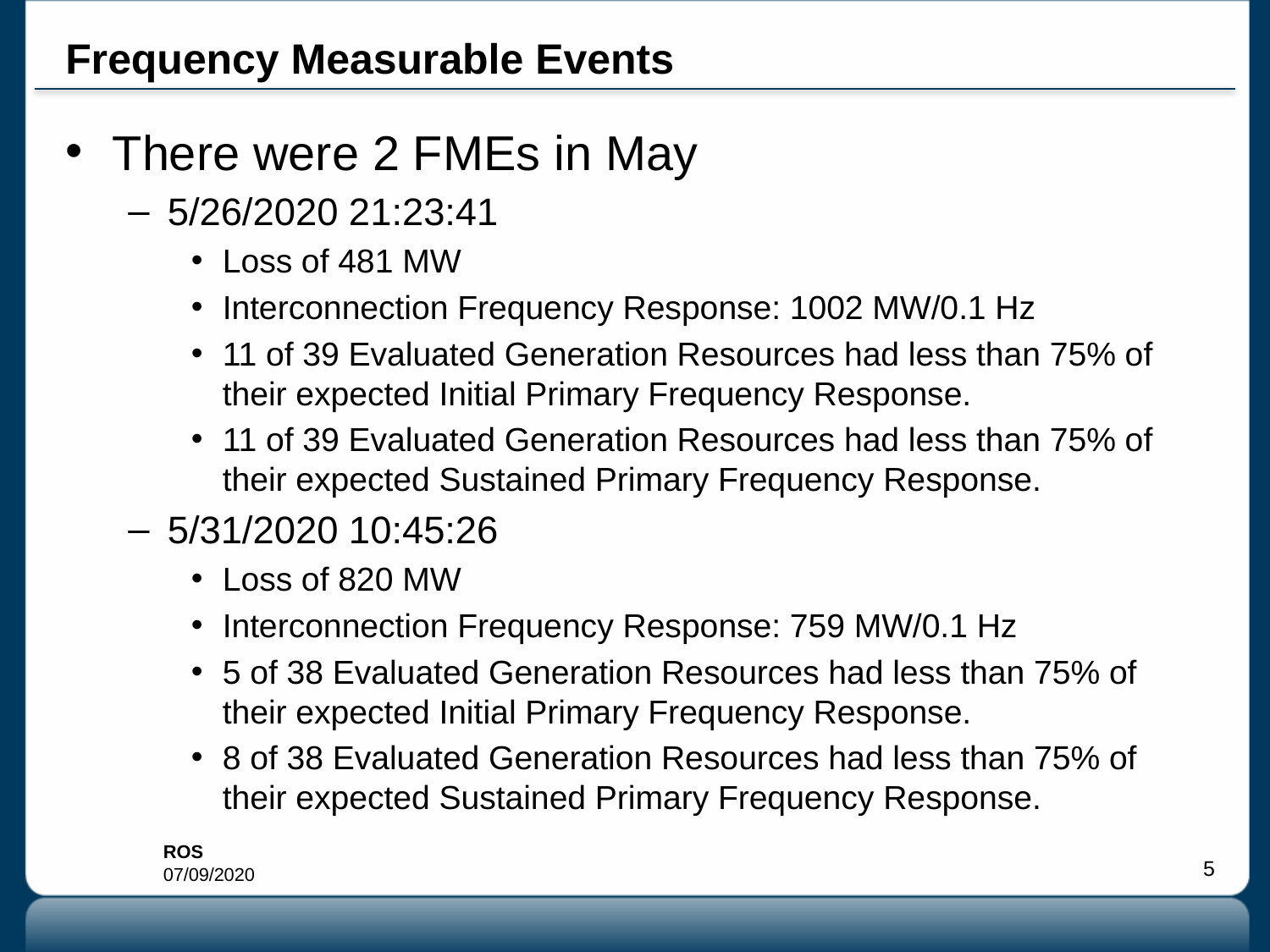

# Frequency Measurable Events
There were 2 FMEs in May
5/26/2020 21:23:41
Loss of 481 MW
Interconnection Frequency Response: 1002 MW/0.1 Hz
11 of 39 Evaluated Generation Resources had less than 75% of their expected Initial Primary Frequency Response.
11 of 39 Evaluated Generation Resources had less than 75% of their expected Sustained Primary Frequency Response.
5/31/2020 10:45:26
Loss of 820 MW
Interconnection Frequency Response: 759 MW/0.1 Hz
5 of 38 Evaluated Generation Resources had less than 75% of their expected Initial Primary Frequency Response.
8 of 38 Evaluated Generation Resources had less than 75% of their expected Sustained Primary Frequency Response.